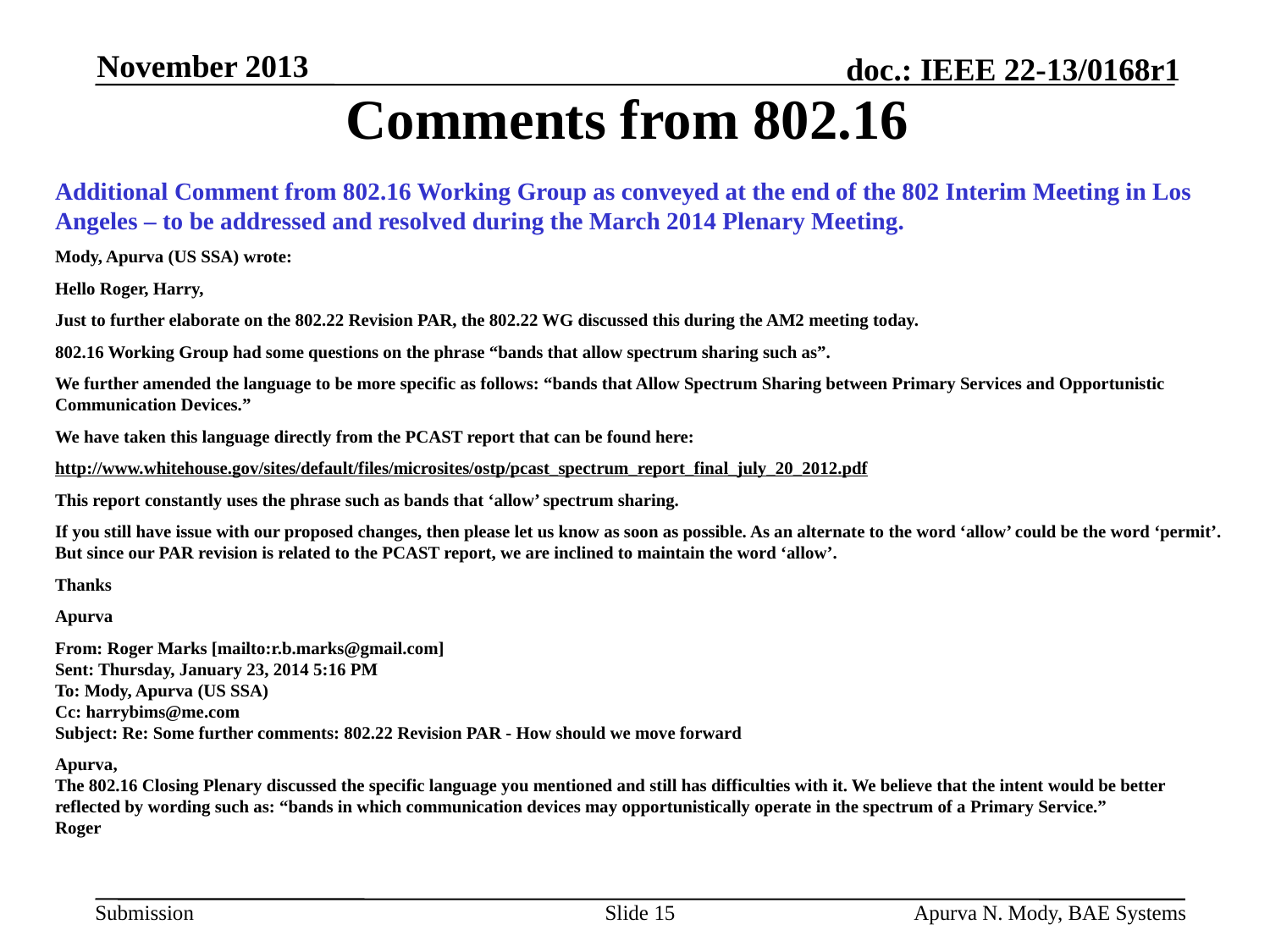

November 2013
# Comments from 802.16
Additional Comment from 802.16 Working Group as conveyed at the end of the 802 Interim Meeting in Los Angeles – to be addressed and resolved during the March 2014 Plenary Meeting.
Mody, Apurva (US SSA) wrote:
Hello Roger, Harry,
Just to further elaborate on the 802.22 Revision PAR, the 802.22 WG discussed this during the AM2 meeting today.
802.16 Working Group had some questions on the phrase “bands that allow spectrum sharing such as”.
We further amended the language to be more specific as follows: “bands that Allow Spectrum Sharing between Primary Services and Opportunistic Communication Devices.”
We have taken this language directly from the PCAST report that can be found here:
http://www.whitehouse.gov/sites/default/files/microsites/ostp/pcast_spectrum_report_final_july_20_2012.pdf
This report constantly uses the phrase such as bands that ‘allow’ spectrum sharing.
If you still have issue with our proposed changes, then please let us know as soon as possible. As an alternate to the word ‘allow’ could be the word ‘permit’. But since our PAR revision is related to the PCAST report, we are inclined to maintain the word ‘allow’.
Thanks
Apurva
From: Roger Marks [mailto:r.b.marks@gmail.com]
Sent: Thursday, January 23, 2014 5:16 PM
To: Mody, Apurva (US SSA)
Cc: harrybims@me.com
Subject: Re: Some further comments: 802.22 Revision PAR - How should we move forward
Apurva,
The 802.16 Closing Plenary discussed the specific language you mentioned and still has difficulties with it. We believe that the intent would be better reflected by wording such as: “bands in which communication devices may opportunistically operate in the spectrum of a Primary Service.”
Roger

Slide 15
Apurva N. Mody, BAE Systems